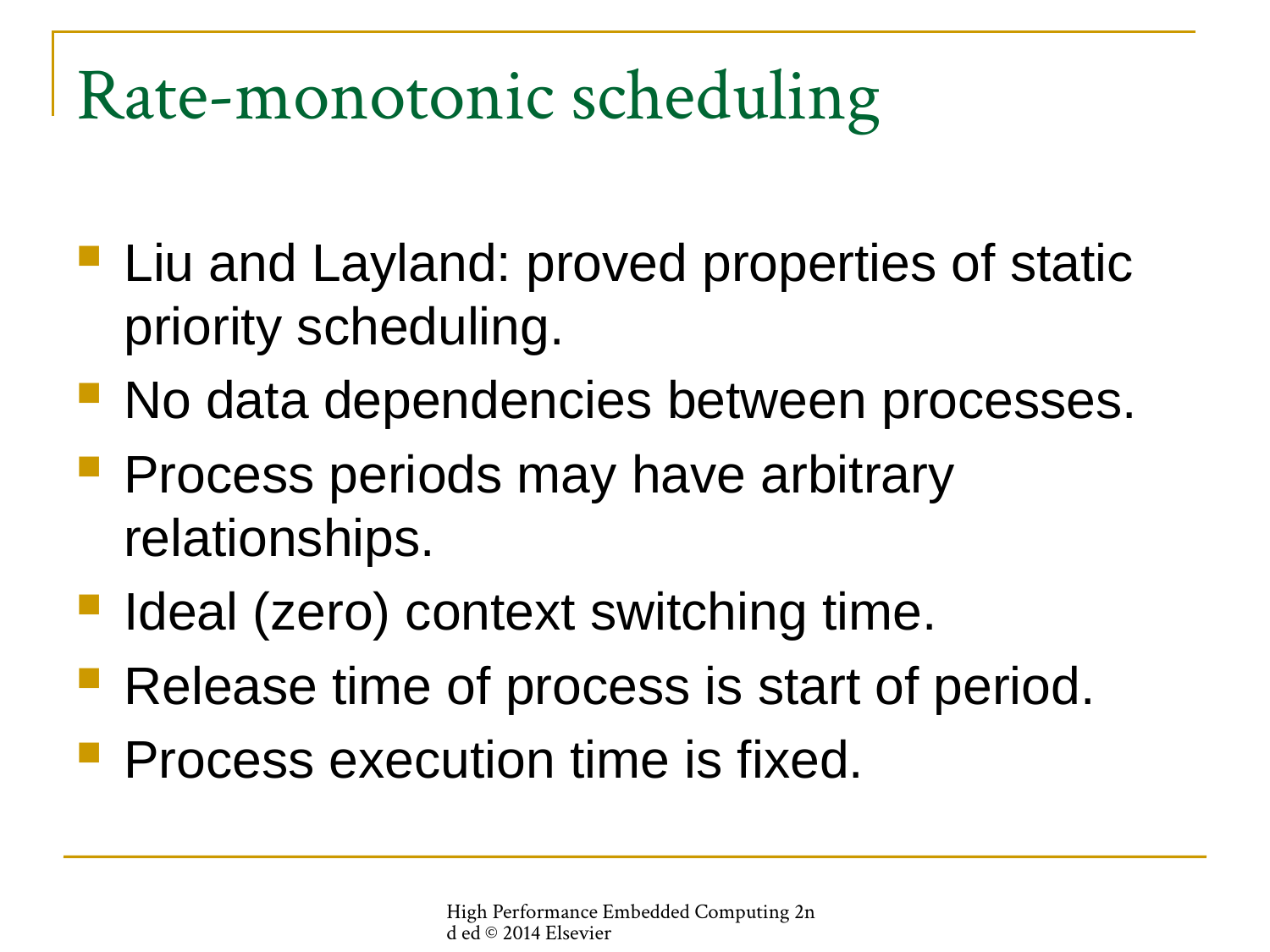

# Rate-monotonic scheduling
Liu and Layland: proved properties of static priority scheduling.
No data dependencies between processes.
Process periods may have arbitrary relationships.
Ideal (zero) context switching time.
Release time of process is start of period.
Process execution time is fixed.
High Performance Embedded Computing 2nd ed © 2014 Elsevier